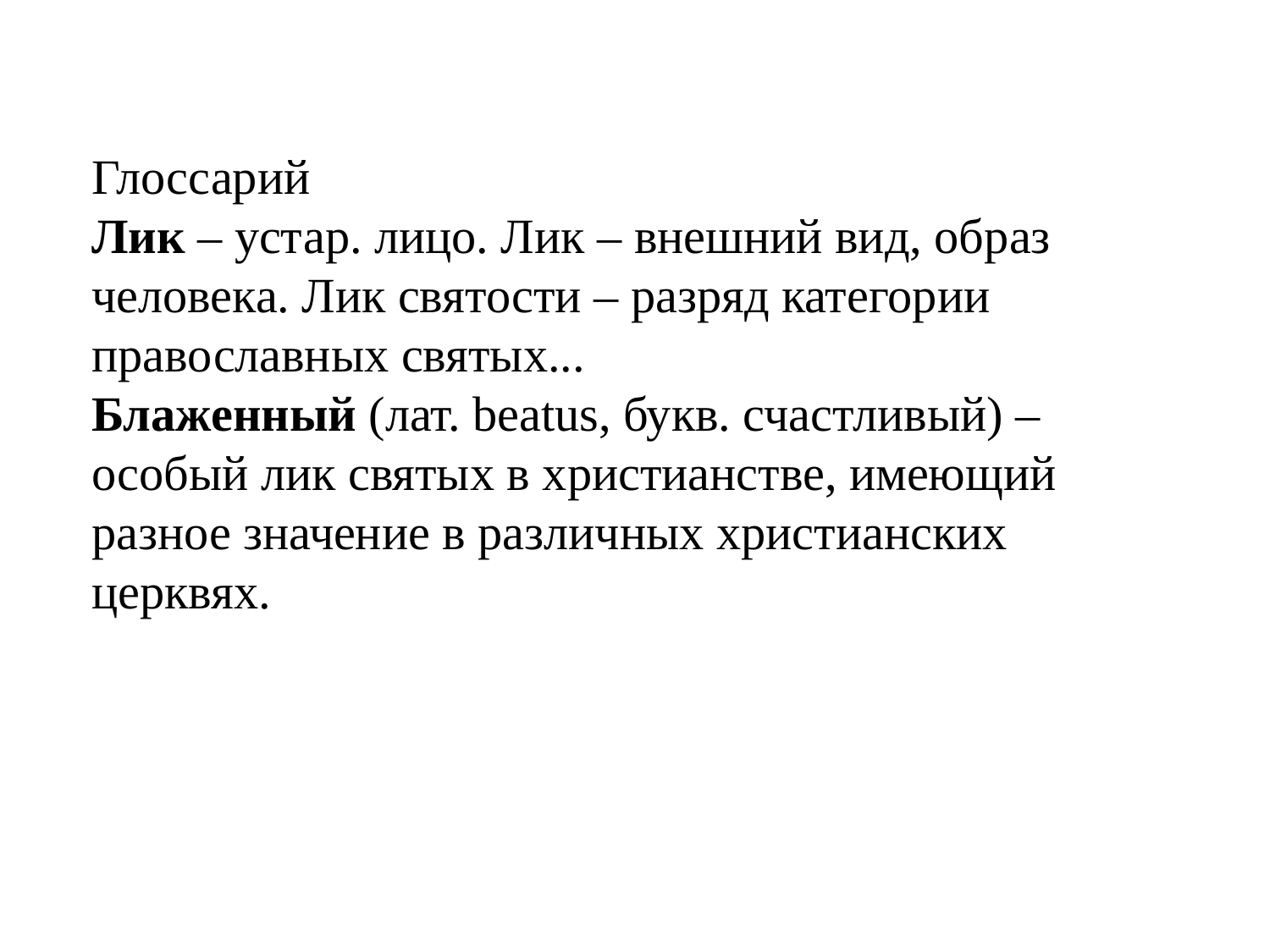

Глоссарий
Лик – устар. лицо. Лик – внешний вид, образ человека. Лик святости – разряд категории православных святых...
​Блаженный (лат. beatus, букв. счастливый) – особый лик святых в христианстве, имеющий разное значение в различных христианских церквях.